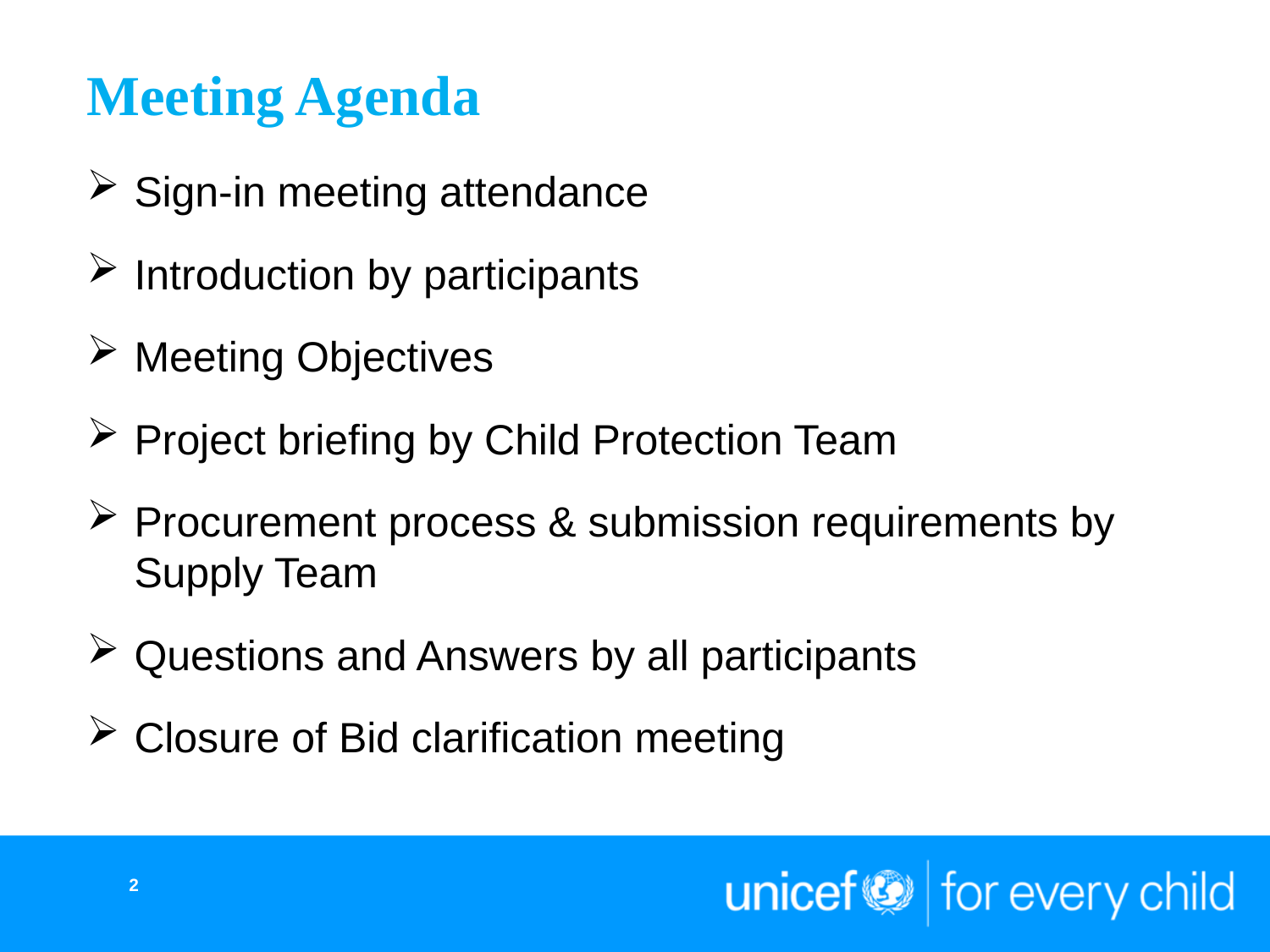

Meeting Agenda
Sign-in meeting attendance
Introduction by participants
Meeting Objectives
Project briefing by Child Protection Team
Procurement process & submission requirements by Supply Team
Questions and Answers by all participants
Closure of Bid clarification meeting

2